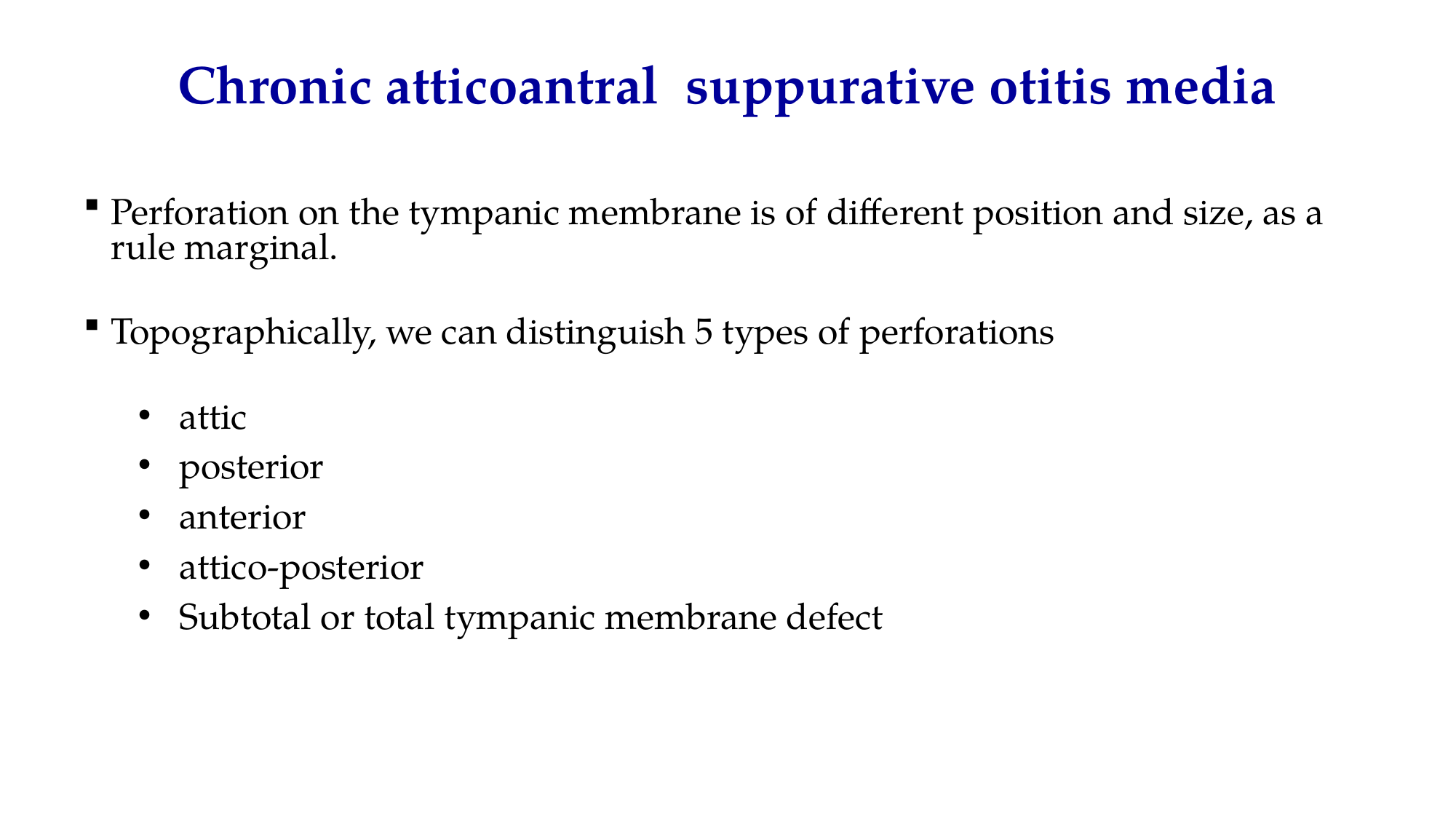

Chronic atticoantral  suppurative otitis media
Perforation on the tympanic membrane is of different position and size, as a rule marginal.

Topographically, we can distinguish 5 types of perforations

attic
posterior
anterior
attico-posterior
Subtotal or total tympanic membrane defect